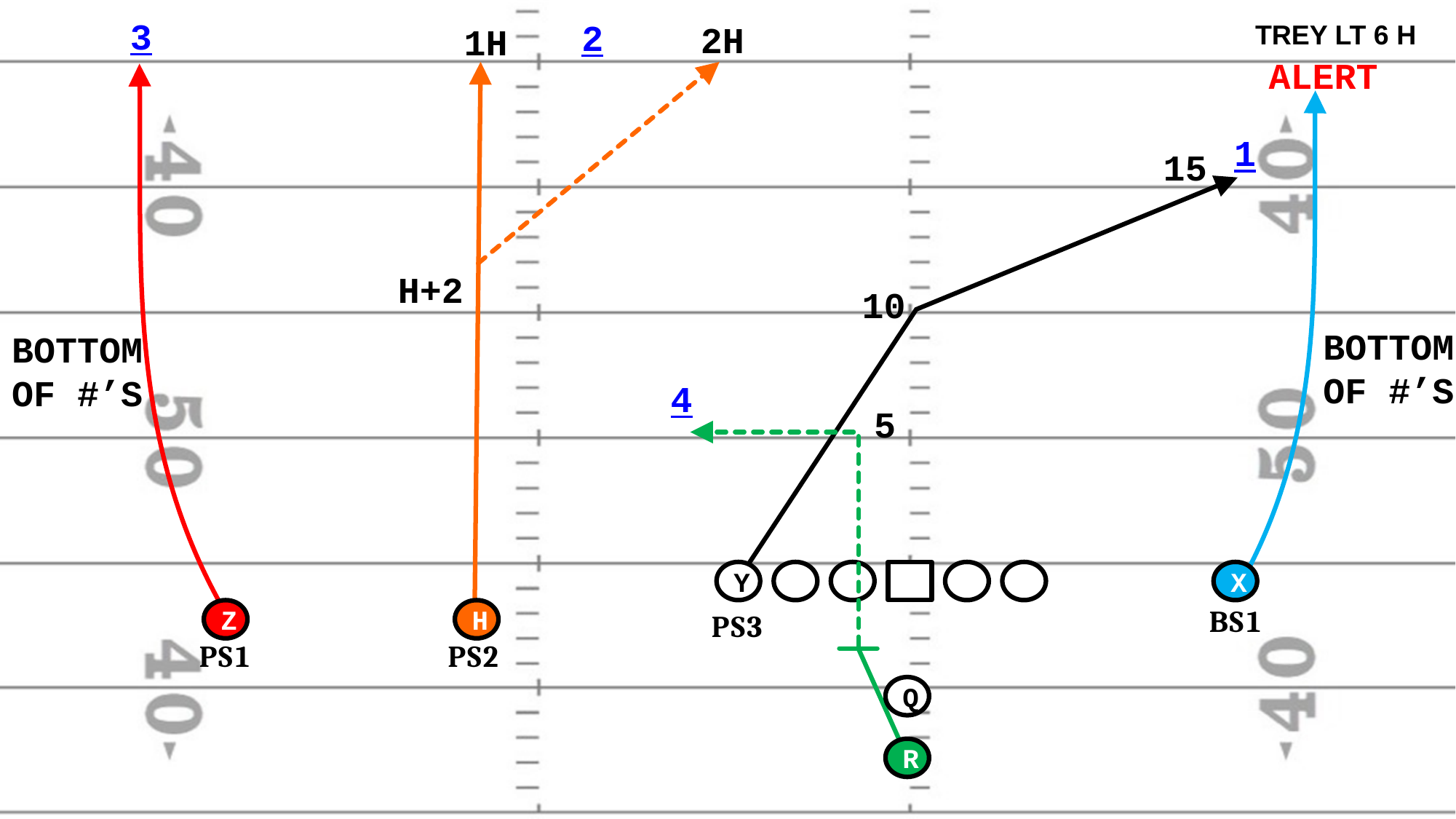

TREY LT 6 H
3
2
2H
1H
ALERT

1
15

H+2
10
BOTTOM
OF #’S
BOTTOM
OF #’S
4
5

Y

X
BS1
Z
H
PS3
PS1
PS2
Q
R